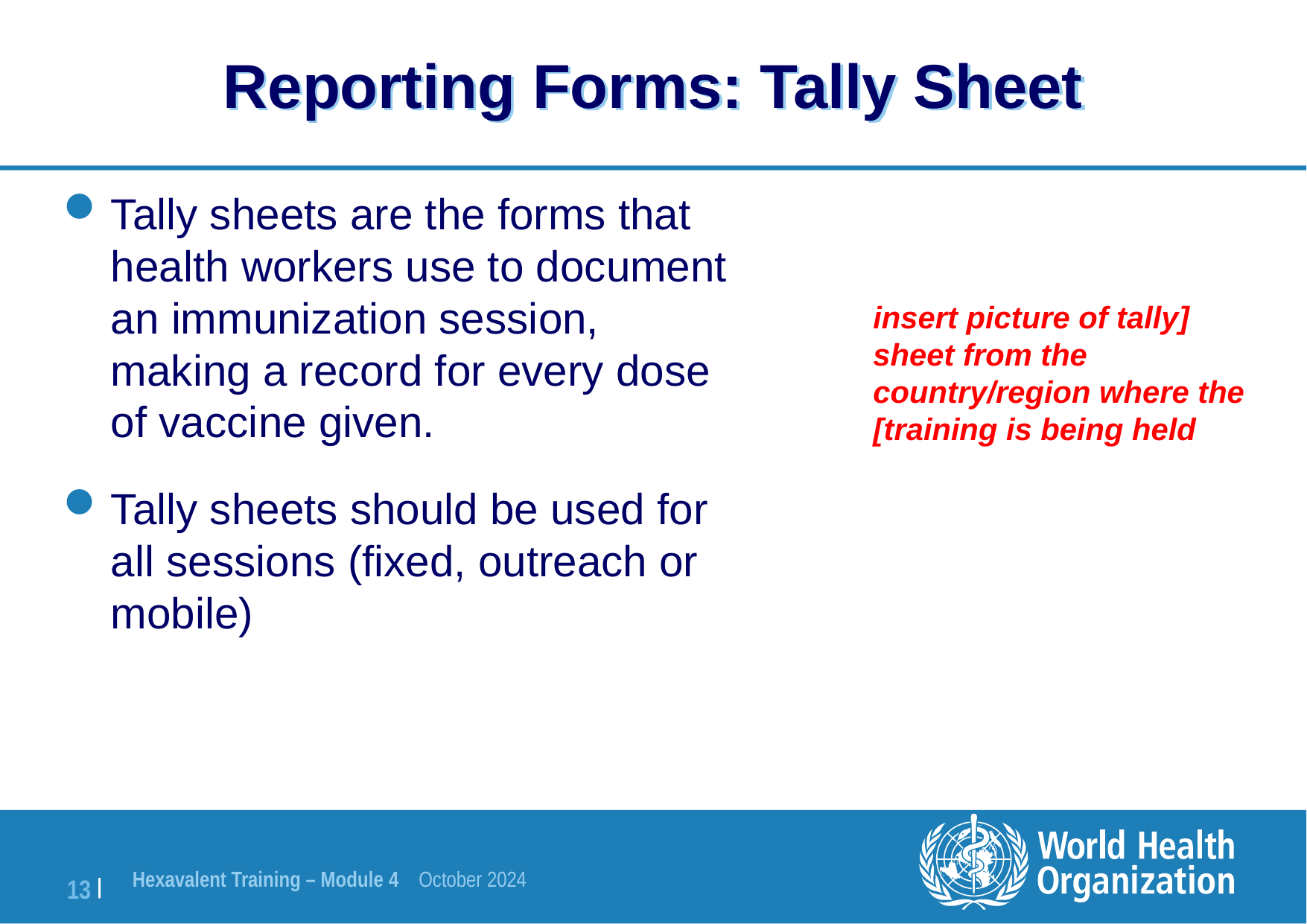

# Reporting Forms: Tally Sheet
Tally sheets are the forms that health workers use to document an immunization session, making a record for every dose of vaccine given.
Tally sheets should be used for all sessions (fixed, outreach or mobile)

[insert picture of tally sheet from the country/region where the training is being held]